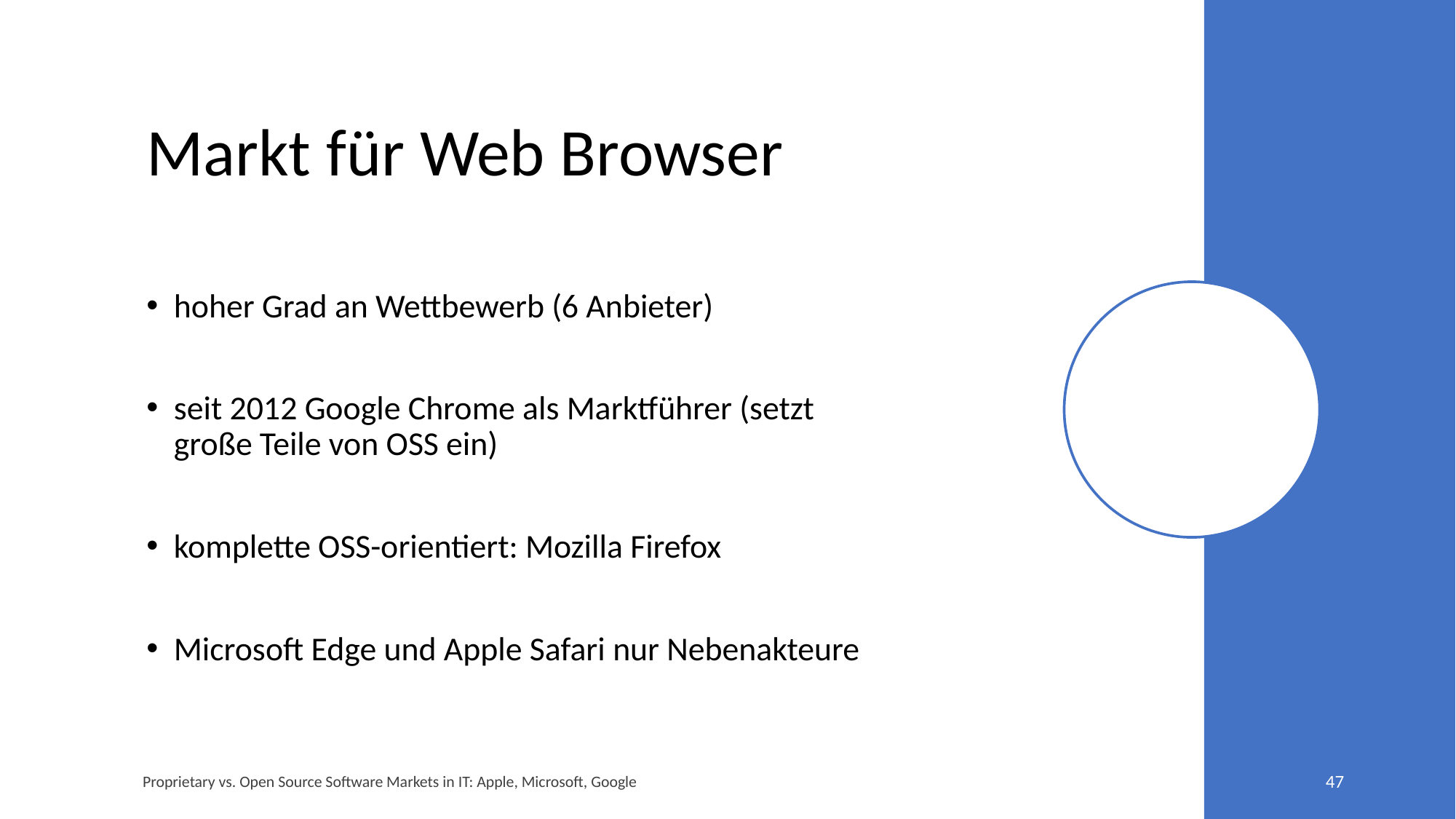

# Markt für Web Browser
hoher Grad an Wettbewerb (6 Anbieter)

seit 2012 Google Chrome als Marktführer (setzt große Teile von OSS ein)

komplette OSS-orientiert: Mozilla Firefox

Microsoft Edge und Apple Safari nur Nebenakteure

Proprietary vs. Open Source Software Markets in IT: Apple, Microsoft, Google
47